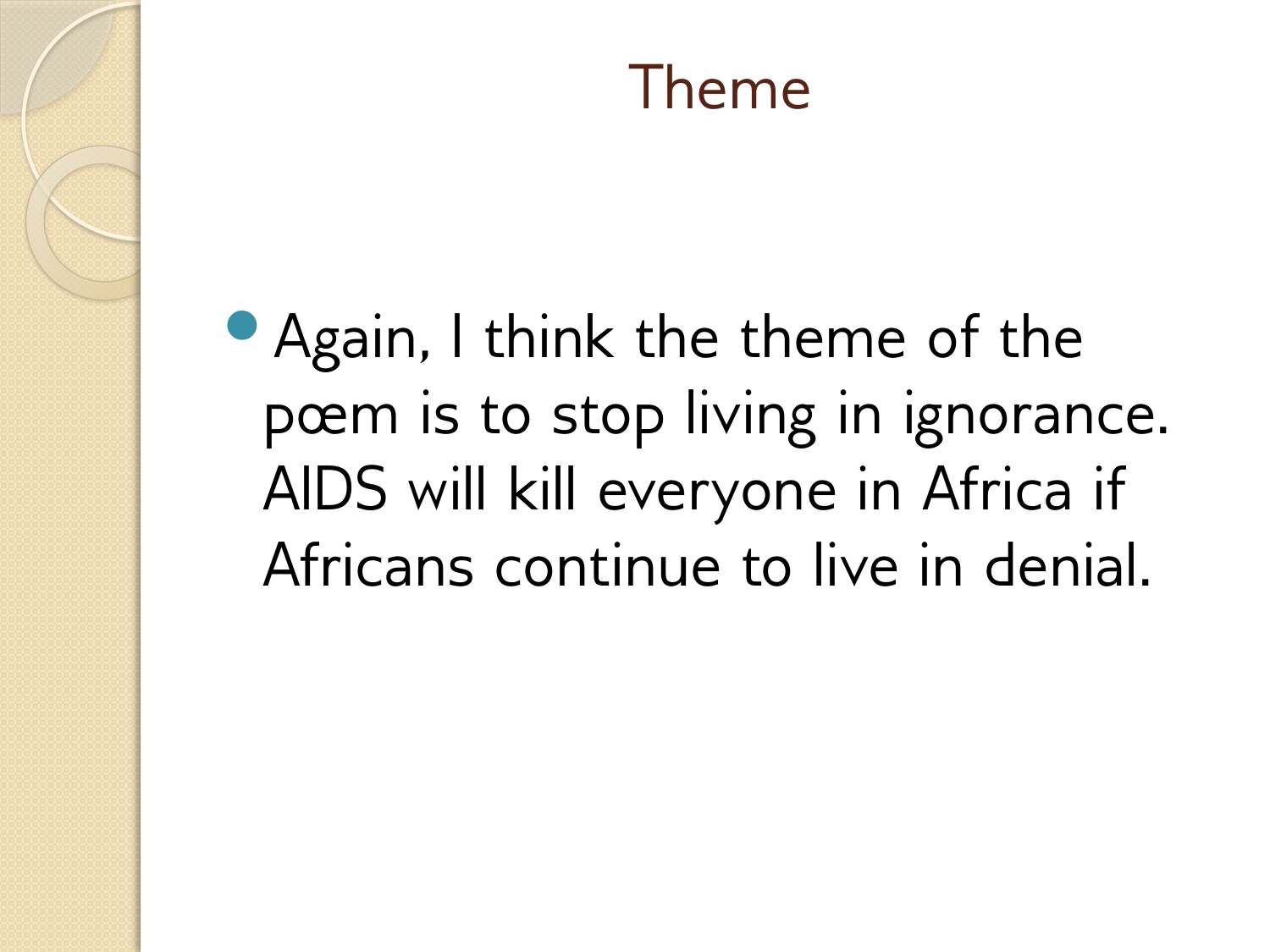

# Theme

Again, I think the theme of the poem is to stop living in ignorance.  AIDS will kill everyone in Africa if Africans continue to live in denial.